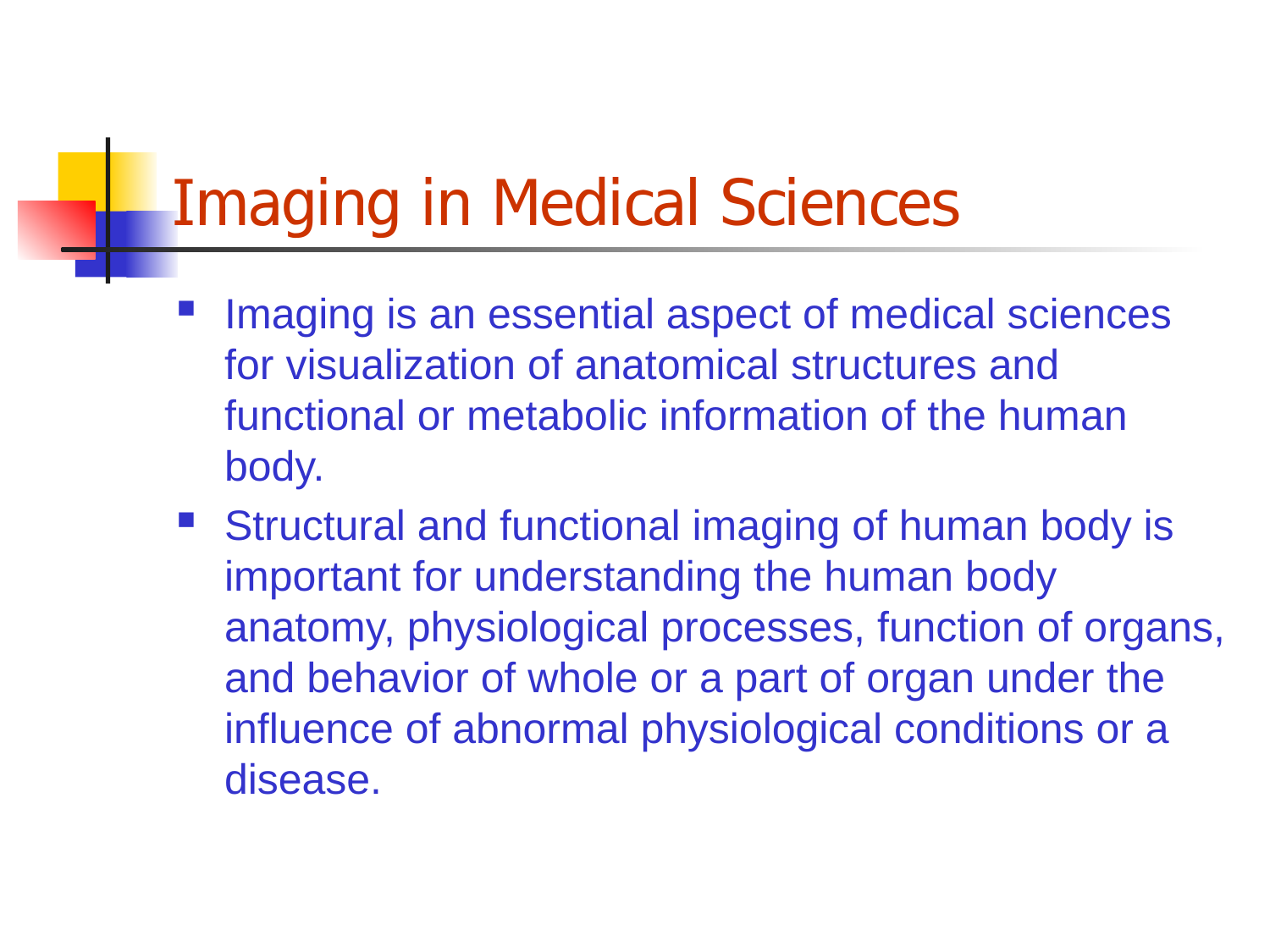

# Imaging in Medical Sciences
Imaging is an essential aspect of medical sciences for visualization of anatomical structures and functional or metabolic information of the human body.
Structural and functional imaging of human body is important for understanding the human body anatomy, physiological processes, function of organs, and behavior of whole or a part of organ under the influence of abnormal physiological conditions or a disease.